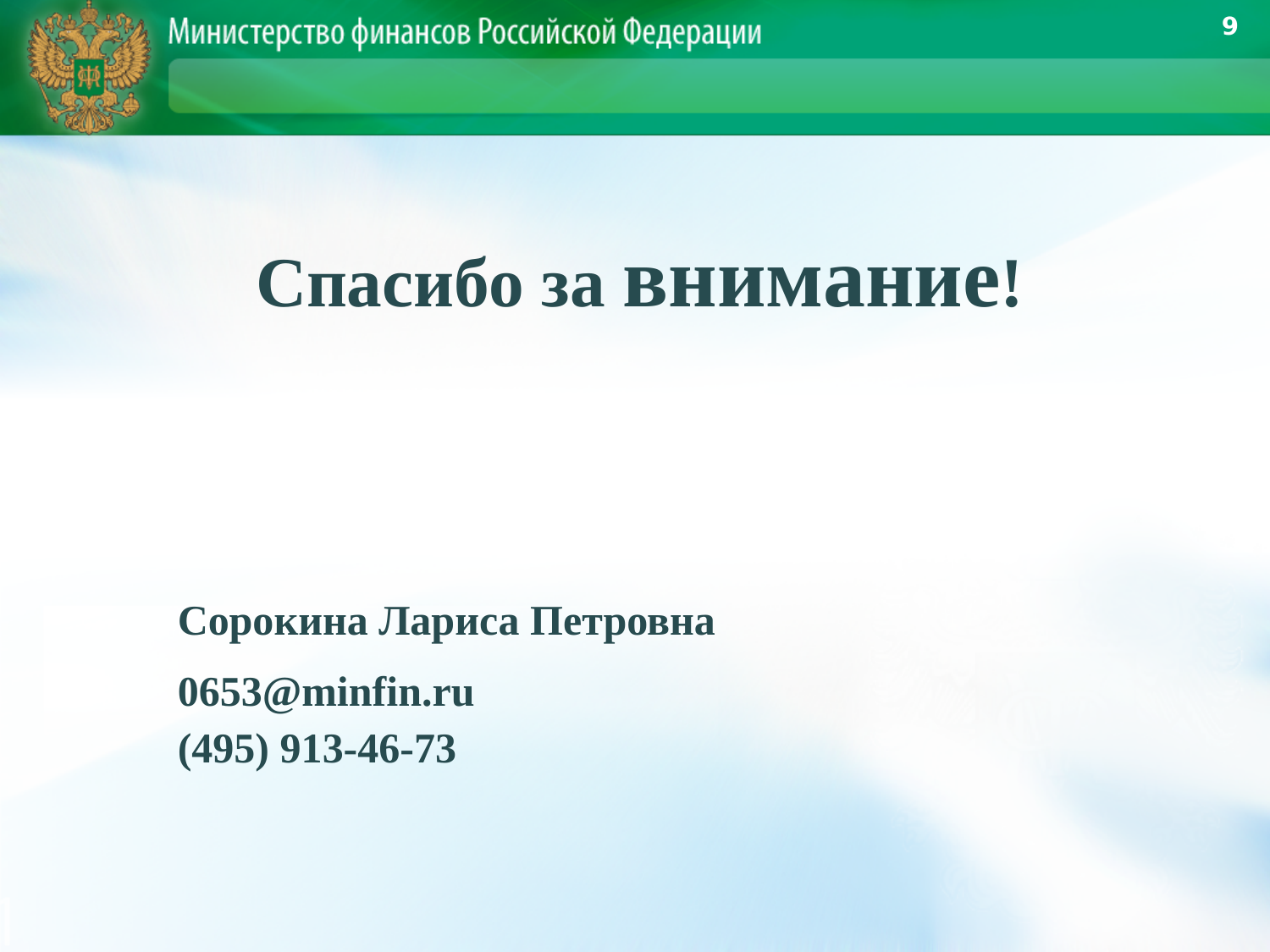

9
Спасибо за внимание!
Сорокина Лариса Петровна
0653@minfin.ru
(495) 913-46-73